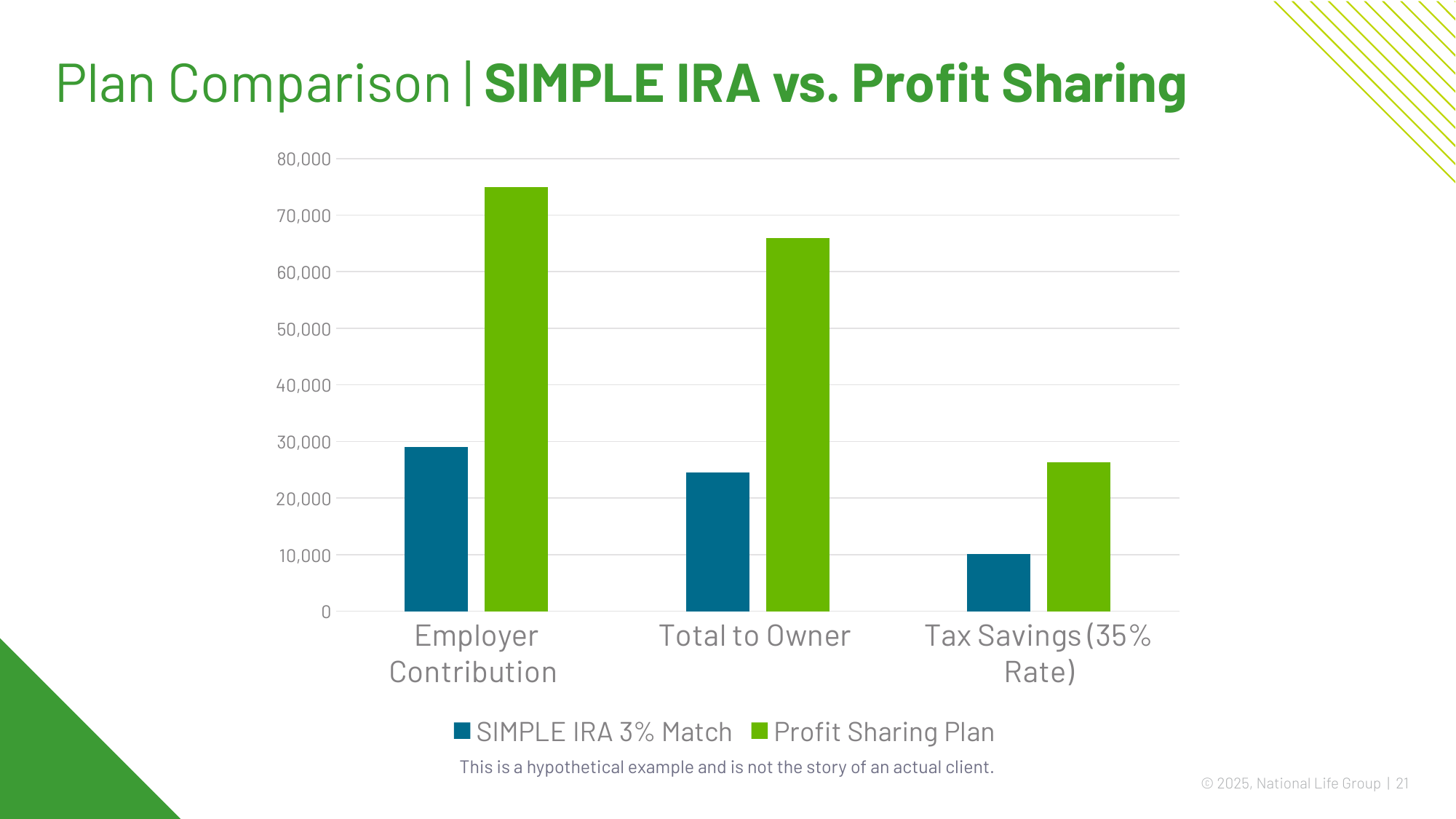

# Plan Comparison | SIMPLE IRA vs. Profit Sharing

### Chart

| Category | SIMPLE IRA 3% Match | Profit Sharing Plan  |
|---|---|---|
| Employer Contribution  | 29000.0 | 75000.0 |
| Total to Owner  | 24500.0 | 66000.0 |
| Tax Savings (35% Rate) | 10150.0 | 26250.0 |
This is a hypothetical example and is not the story of an actual client.
© 2025, National Life Group  |  21